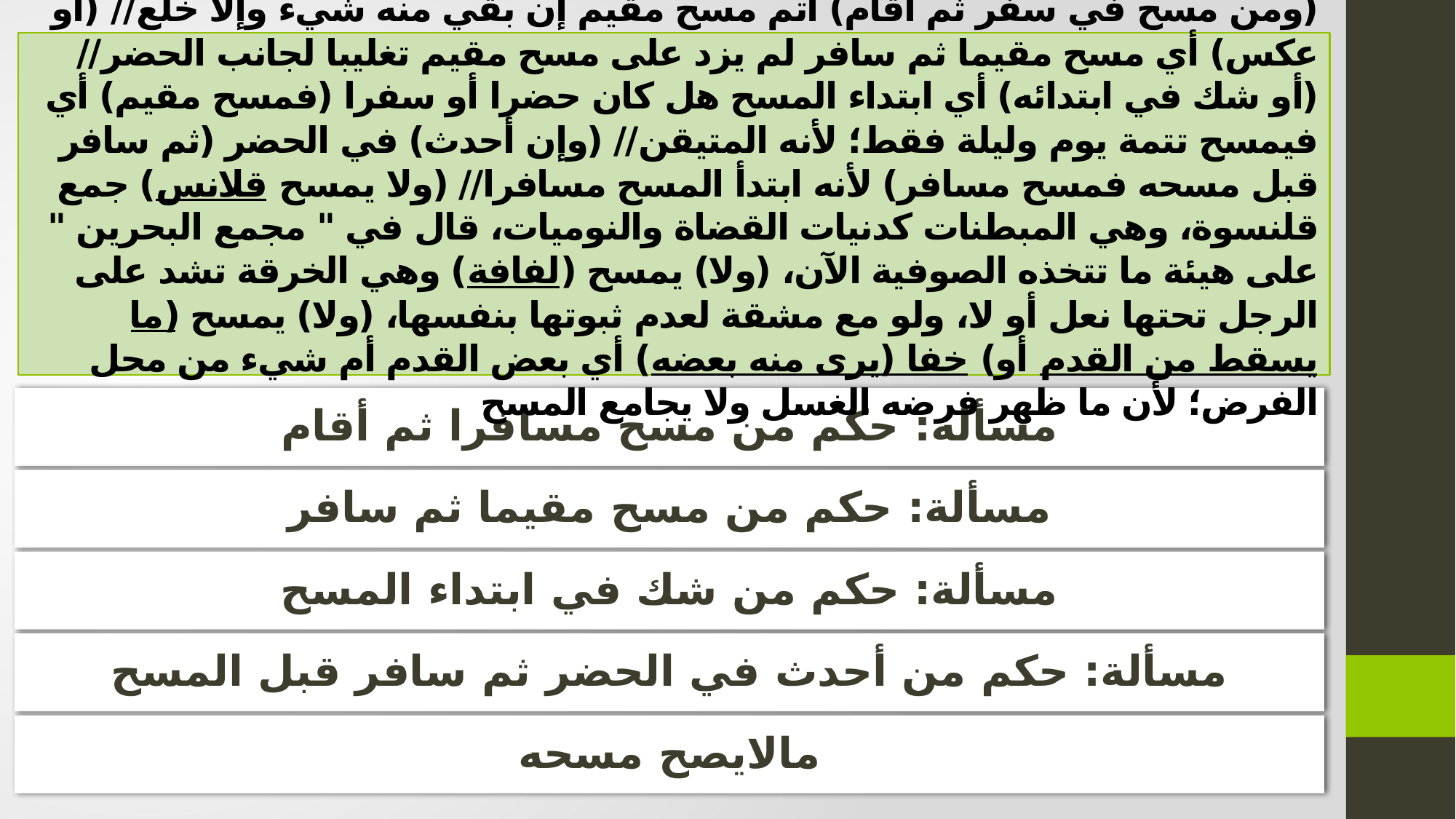

(ومن مسح في سفر ثم أقام) أتم مسح مقيم إن بقي منه شيء وإلا خلع// (أو عكس) أي مسح مقيما ثم سافر لم يزد على مسح مقيم تغليبا لجانب الحضر// (أو شك في ابتدائه) أي ابتداء المسح هل كان حضرا أو سفرا (فمسح مقيم) أي فيمسح تتمة يوم وليلة فقط؛ لأنه المتيقن// (وإن أحدث) في الحضر (ثم سافر قبل مسحه فمسح مسافر) لأنه ابتدأ المسح مسافرا// (ولا يمسح قلانس) جمع قلنسوة، وهي المبطنات كدنيات القضاة والنوميات، قال في " مجمع البحرين " على هيئة ما تتخذه الصوفية الآن، (ولا) يمسح (لفافة) وهي الخرقة تشد على الرجل تحتها نعل أو لا، ولو مع مشقة لعدم ثبوتها بنفسها، (ولا) يمسح (ما يسقط من القدم أو) خفا (يرى منه بعضه) أي بعض القدم أم شيء من محل الفرض؛ لأن ما ظهر فرضه الغسل ولا يجامع المسح
مسألة: حكم من مسح مسافرا ثم أقام
مسألة: حكم من مسح مقيما ثم سافر
مسألة: حكم من شك في ابتداء المسح
مسألة: حكم من أحدث في الحضر ثم سافر قبل المسح
مالايصح مسحه